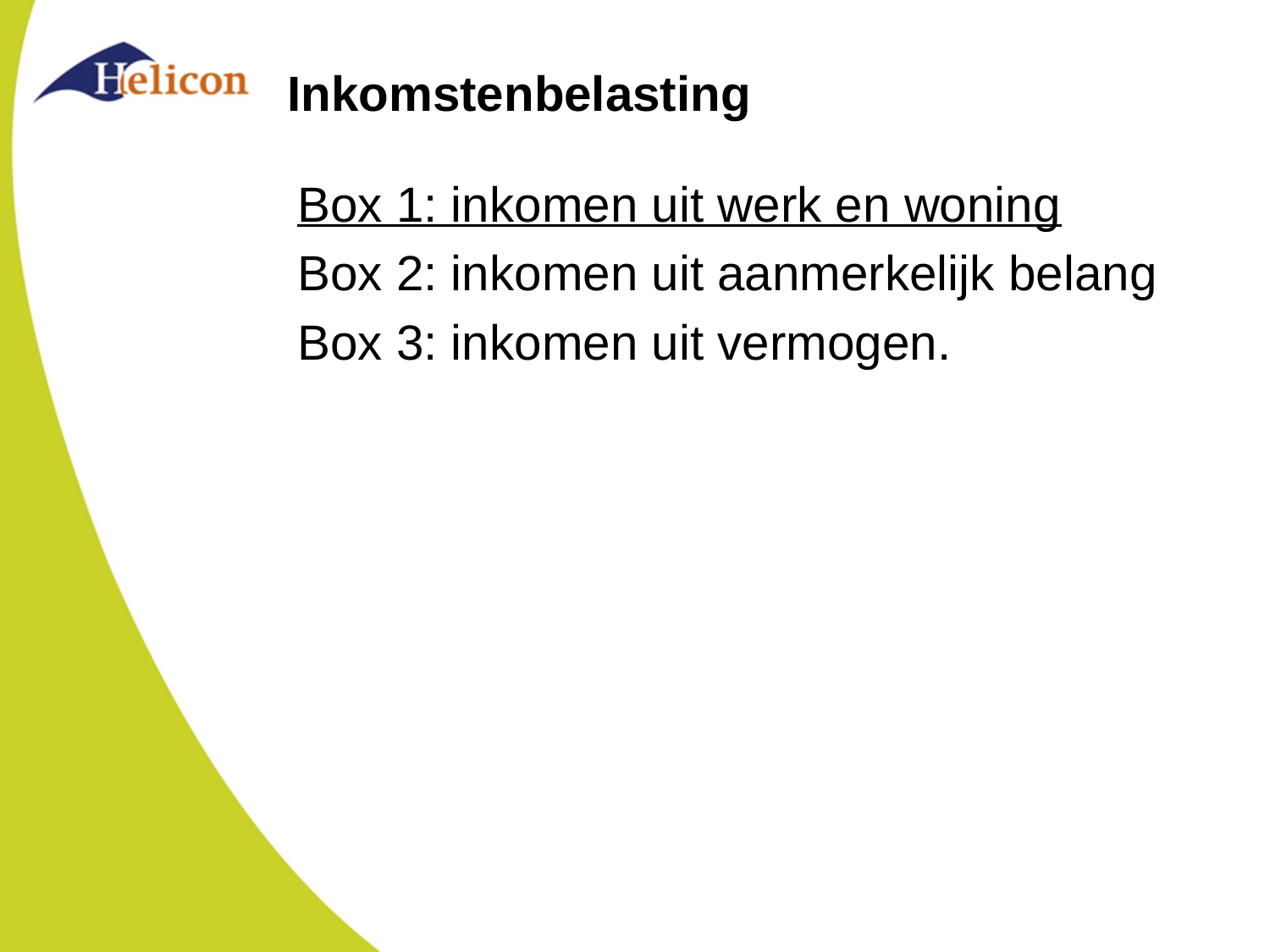

# Inkomstenbelasting
Box 1: inkomen uit werk en woning
Box 2: inkomen uit aanmerkelijk belang
Box 3: inkomen uit vermogen.